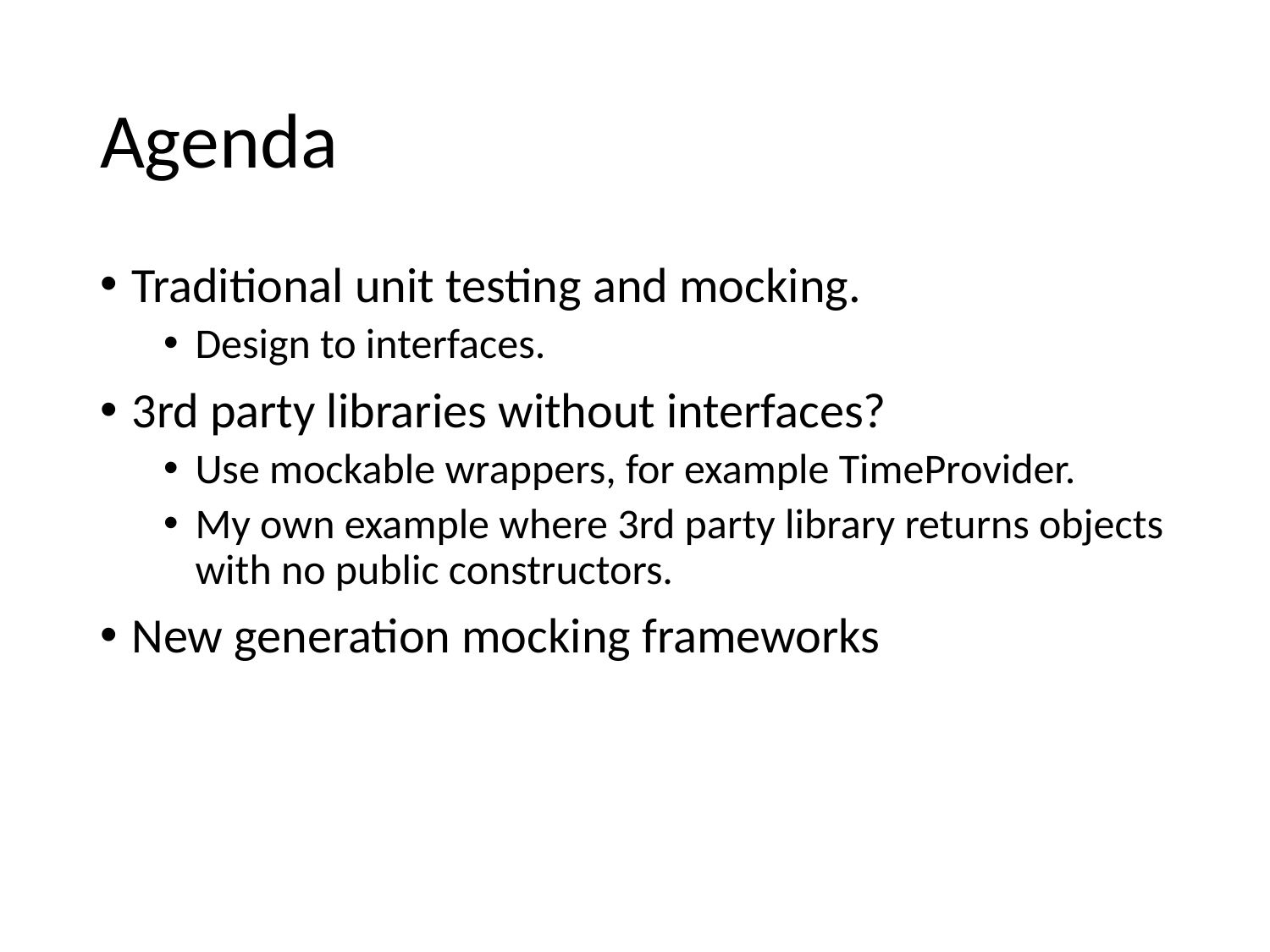

# Agenda
Traditional unit testing and mocking.
Design to interfaces.
3rd party libraries without interfaces?
Use mockable wrappers, for example TimeProvider.
My own example where 3rd party library returns objects with no public constructors.
New generation mocking frameworks